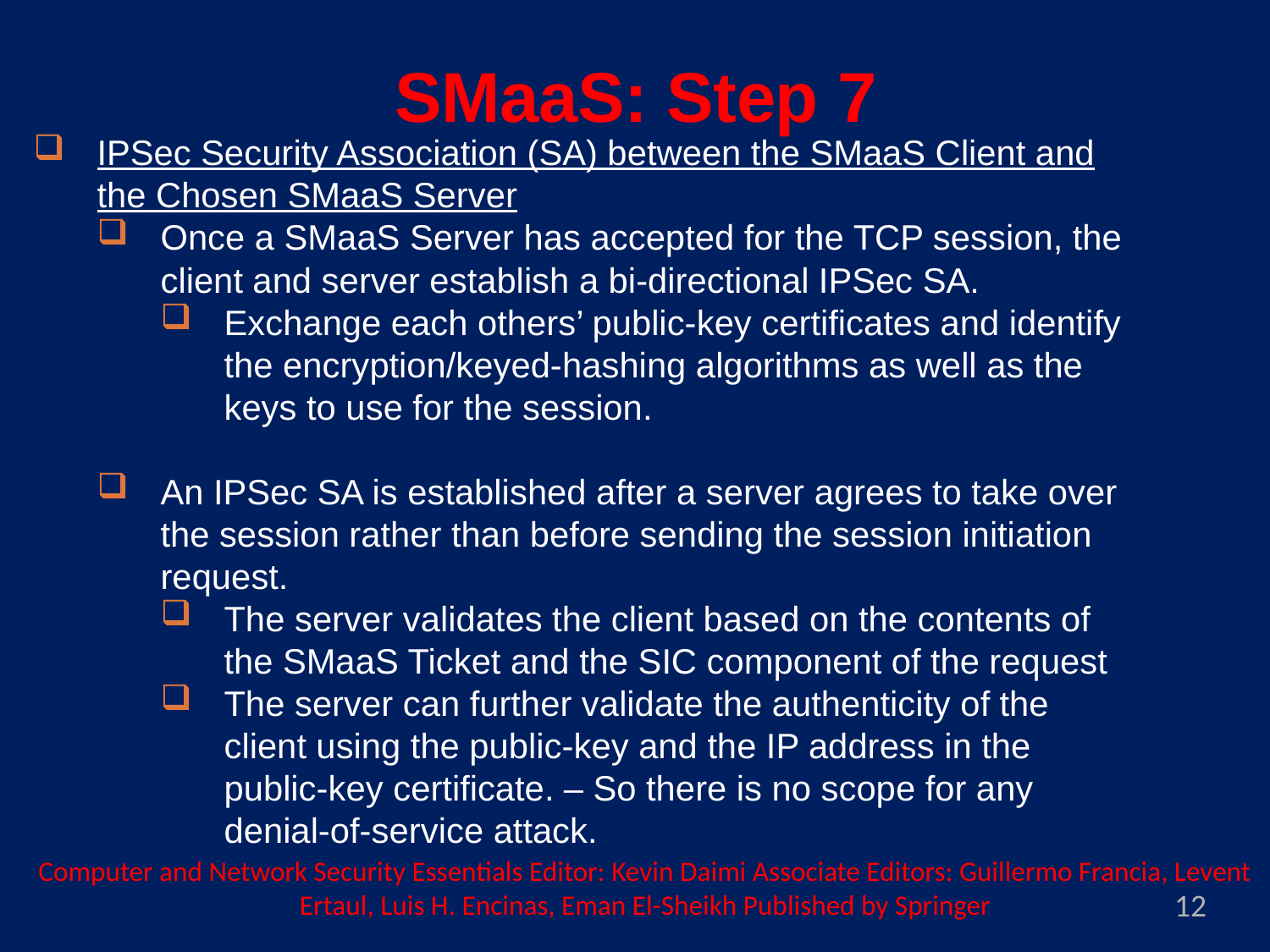

SMaaS: Step 7
IPSec Security Association (SA) between the SMaaS Client and the Chosen SMaaS Server
Once a SMaaS Server has accepted for the TCP session, the client and server establish a bi-directional IPSec SA.
Exchange each others’ public-key certificates and identify the encryption/keyed-hashing algorithms as well as the keys to use for the session.

An IPSec SA is established after a server agrees to take over the session rather than before sending the session initiation request.
The server validates the client based on the contents of the SMaaS Ticket and the SIC component of the request
The server can further validate the authenticity of the client using the public-key and the IP address in the public-key certificate. – So there is no scope for any denial-of-service attack.
Computer and Network Security Essentials Editor: Kevin Daimi Associate Editors: Guillermo Francia, Levent Ertaul, Luis H. Encinas, Eman El-Sheikh Published by Springer
12